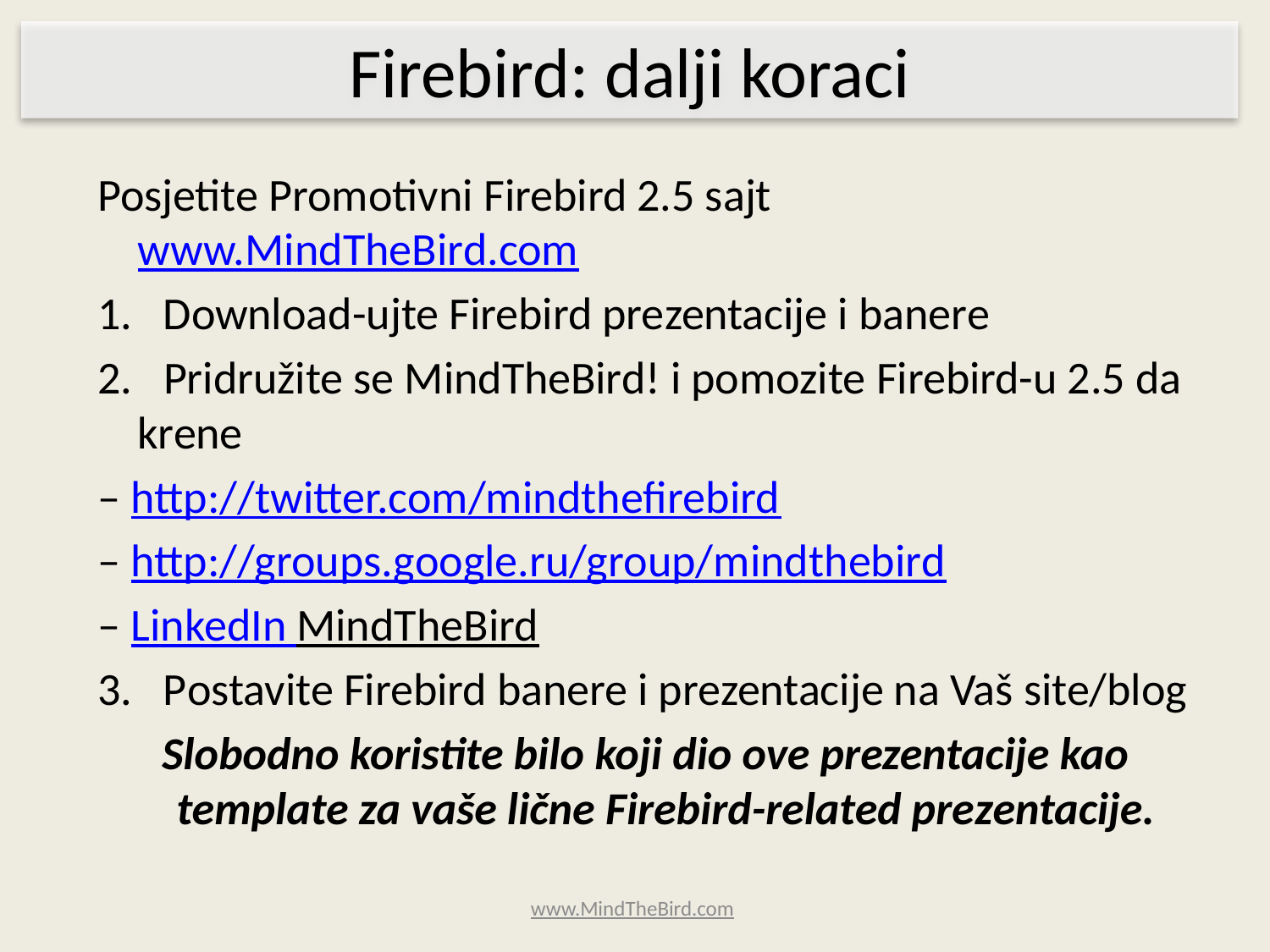

Firebird: dalji koraci
Posjetite Promotivni Firebird 2.5 sajt www.MindTheBird.com
1.   Download-ujte Firebird prezentacije i banere
2.   Pridružite se MindTheBird! i pomozite Firebird-u 2.5 da krene
– http://twitter.com/mindthefirebird
– http://groups.google.ru/group/mindthebird
– LinkedIn MindTheBird
3.   Postavite Firebird banere i prezentacije na Vaš site/blog
Slobodno koristite bilo koji dio ove prezentacije kao template za vaše lične Firebird-related prezentacije.
www.MindTheBird.com